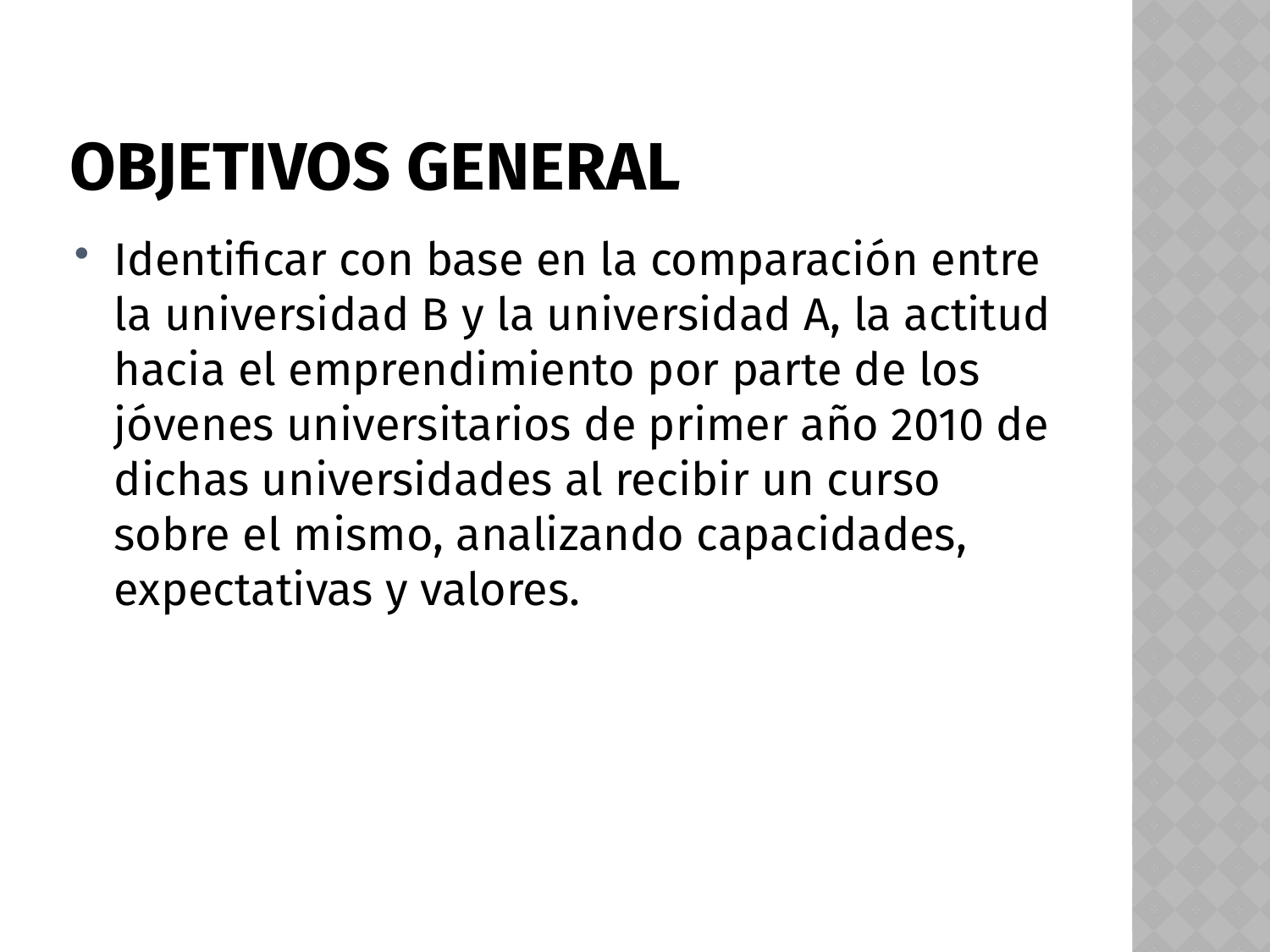

# Objetivos GENERAL
Identificar con base en la comparación entre la universidad B y la universidad A, la actitud hacia el emprendimiento por parte de los jóvenes universitarios de primer año 2010 de dichas universidades al recibir un curso sobre el mismo, analizando capacidades, expectativas y valores.